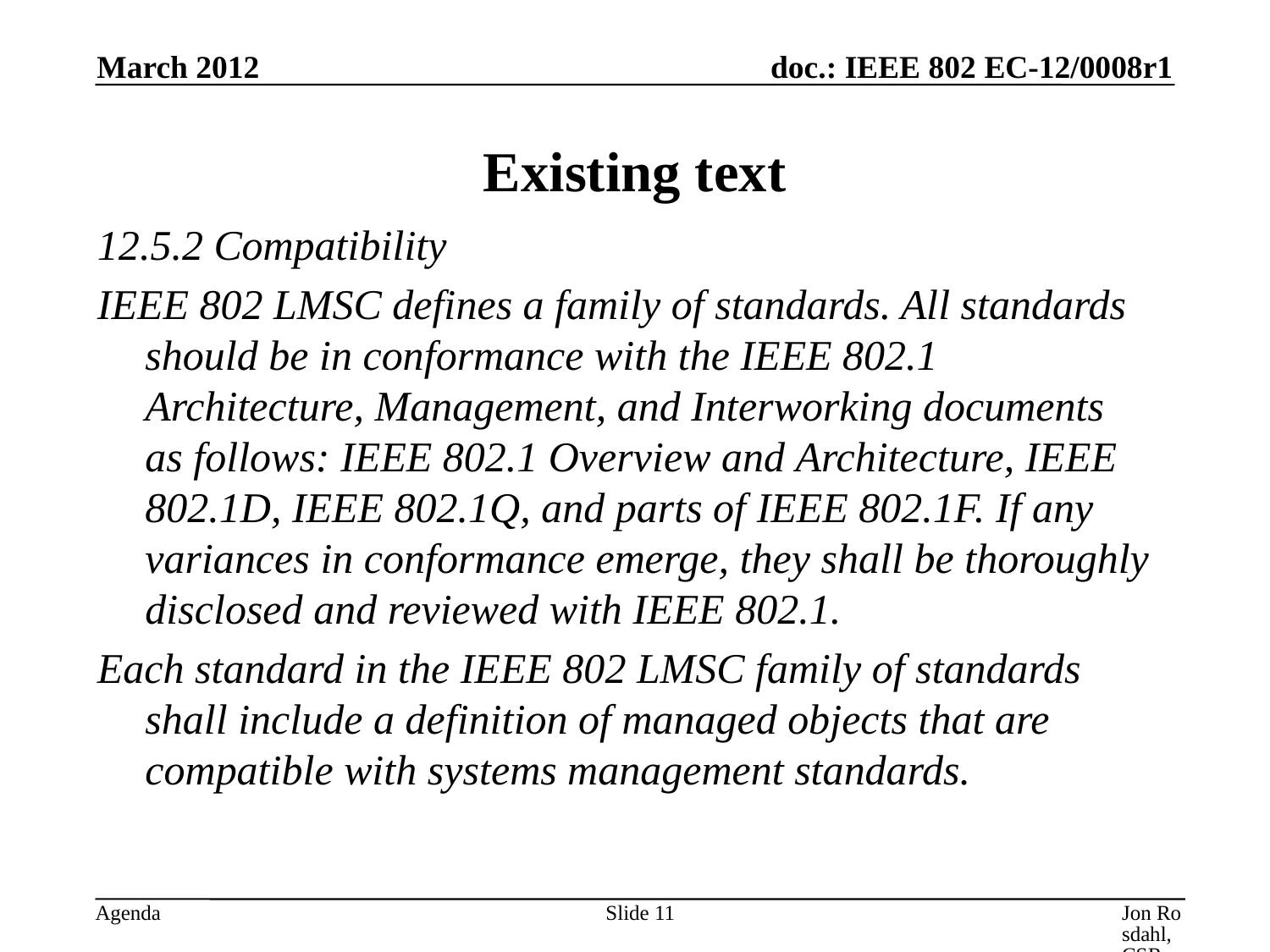

March 2012
# Existing text
12.5.2 Compatibility
IEEE 802 LMSC defines a family of standards. All standards should be in conformance with the IEEE 802.1 Architecture, Management, and Interworking documents as follows: IEEE 802.1 Overview and Architecture, IEEE 802.1D, IEEE 802.1Q, and parts of IEEE 802.1F. If any variances in conformance emerge, they shall be thoroughly disclosed and reviewed with IEEE 802.1.
Each standard in the IEEE 802 LMSC family of standards shall include a definition of managed objects that are compatible with systems management standards.
Slide 11
Jon Rosdahl, CSR